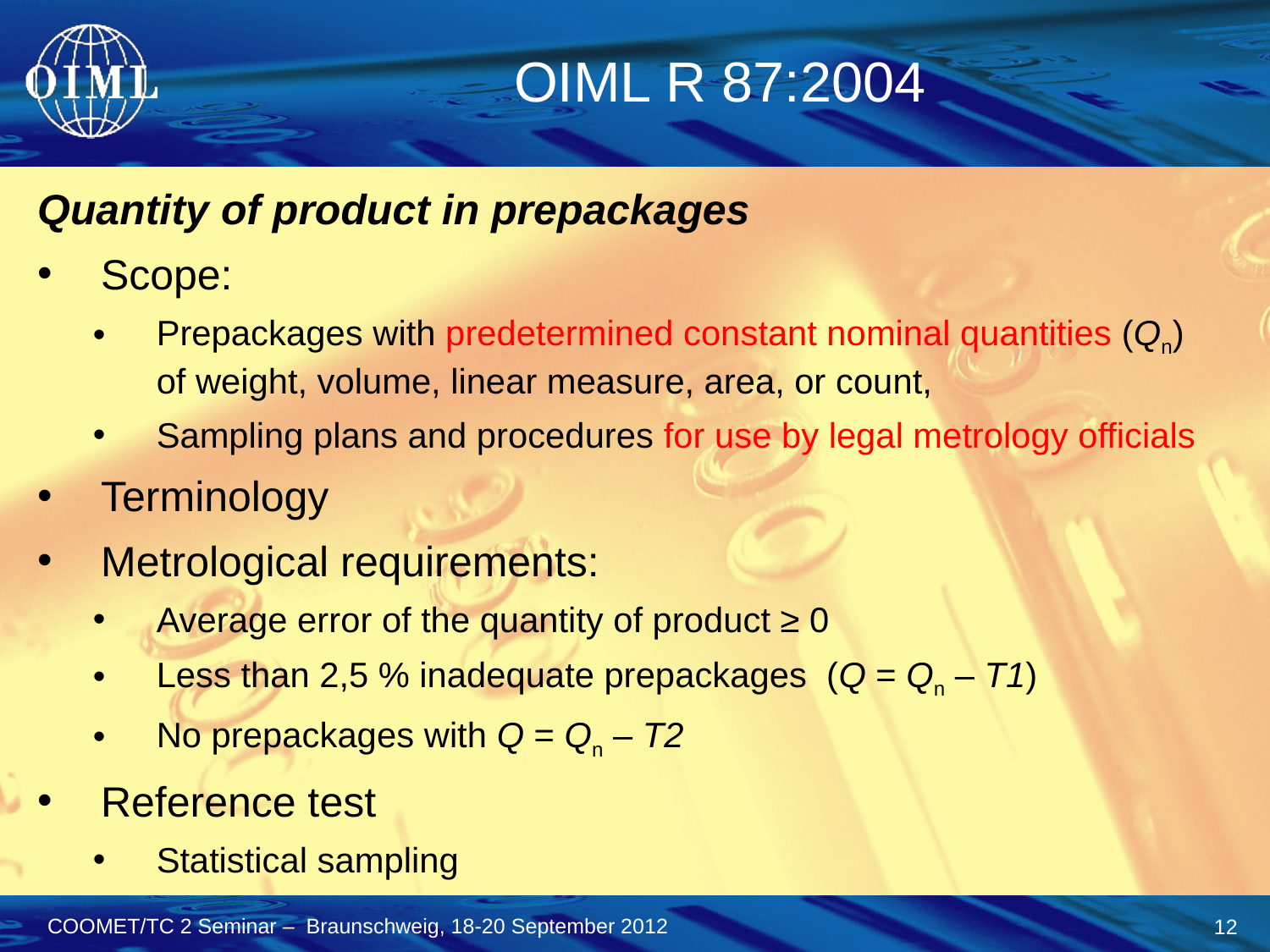

OIML R 87:2004
Quantity of product in prepackages
Scope:
Prepackages with predetermined constant nominal quantities (Qn) of weight, volume, linear measure, area, or count,
Sampling plans and procedures for use by legal metrology officials
Terminology
Metrological requirements:
Average error of the quantity of product ≥ 0
Less than 2,5 % inadequate prepackages  (Q = Qn – T1)
No prepackages with Q = Qn – T2
Reference test
Statistical sampling
12
COOMET/TC 2 Seminar –  Braunschweig, 18-20 September 2012